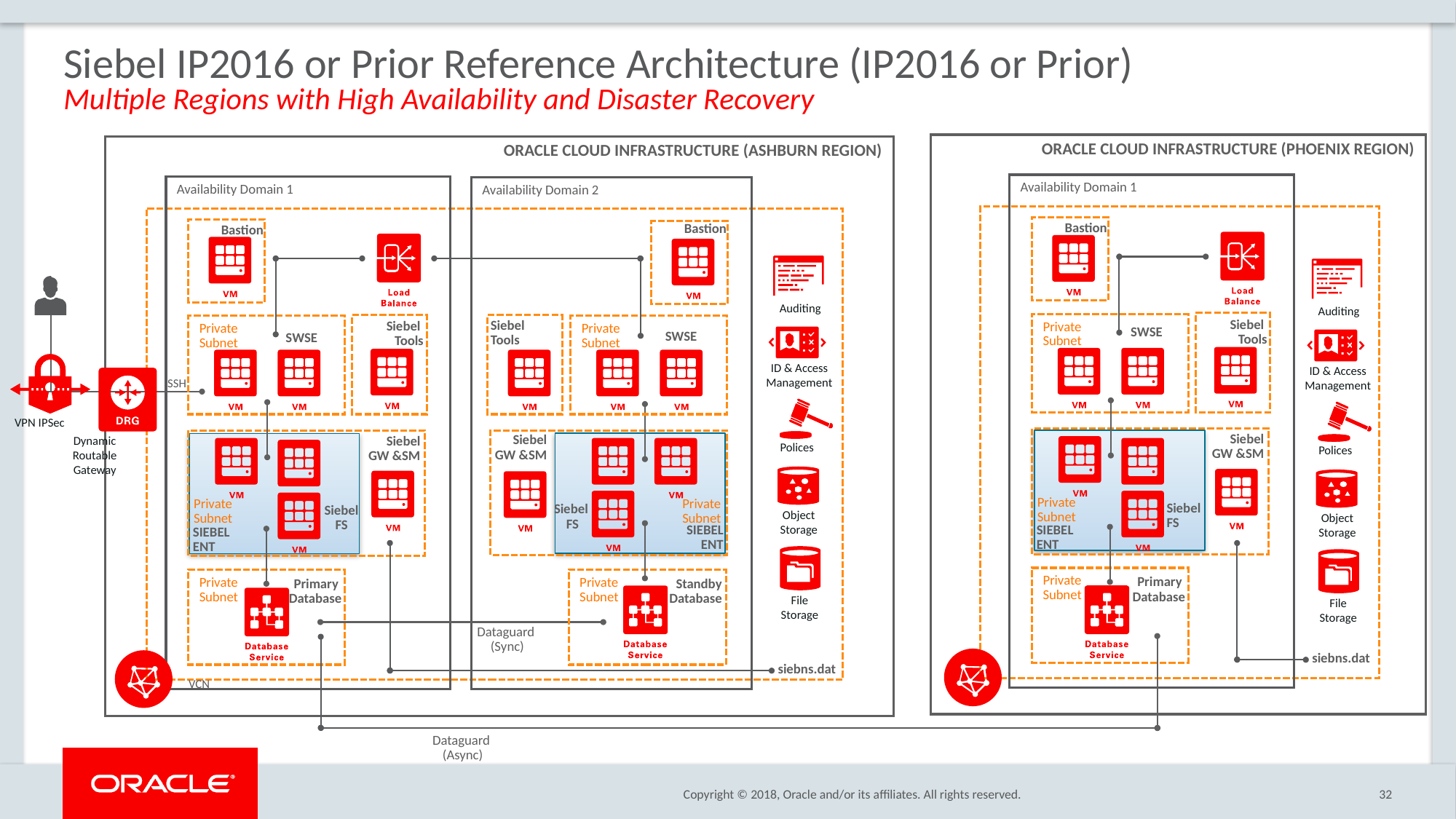

Siebel IP2016 or Prior Reference Architecture (IP2016 or Prior)
Multiple Regions with High Availability and Disaster Recovery
ORACLE CLOUD INFRASTRUCTURE (PHOENIX REGION)
ORACLE CLOUD INFRASTRUCTURE (ASHBURN REGION)
Availability Domain 1
Availability Domain 1
Availability Domain 2

Bastion

Bastion
Bastion

Auditing

Auditing

Private
Subnet

ID & Access Management

Private
Subnet
Private
Subnet
Siebel
Tools

ID & Access Management
Siebel
Tools
Siebel
Tools
SWSE

SWSE

SWSE

SSH

Polices

Polices
VPN IPSec

Siebel
GW &SM
Dynamic Routable Gateway
Siebel
GW &SM

Siebel
GW &SM

Object Storage

Object Storage

Private
Subnet
Private
Subnet
Private
Subnet
Siebel
FS

Siebel
FS

Siebel
FS

SIEBEL
ENT

SIEBEL
ENT

SIEBEL
ENT

Private
Subnet
Private
Subnet
Private
Subnet
Primary
Database
Primary
Database
Standby
Database

File Storage
File Storage
Dataguard
 (Sync)

siebns.dat
siebns.dat
VCN
Dataguard
 (Async)
32